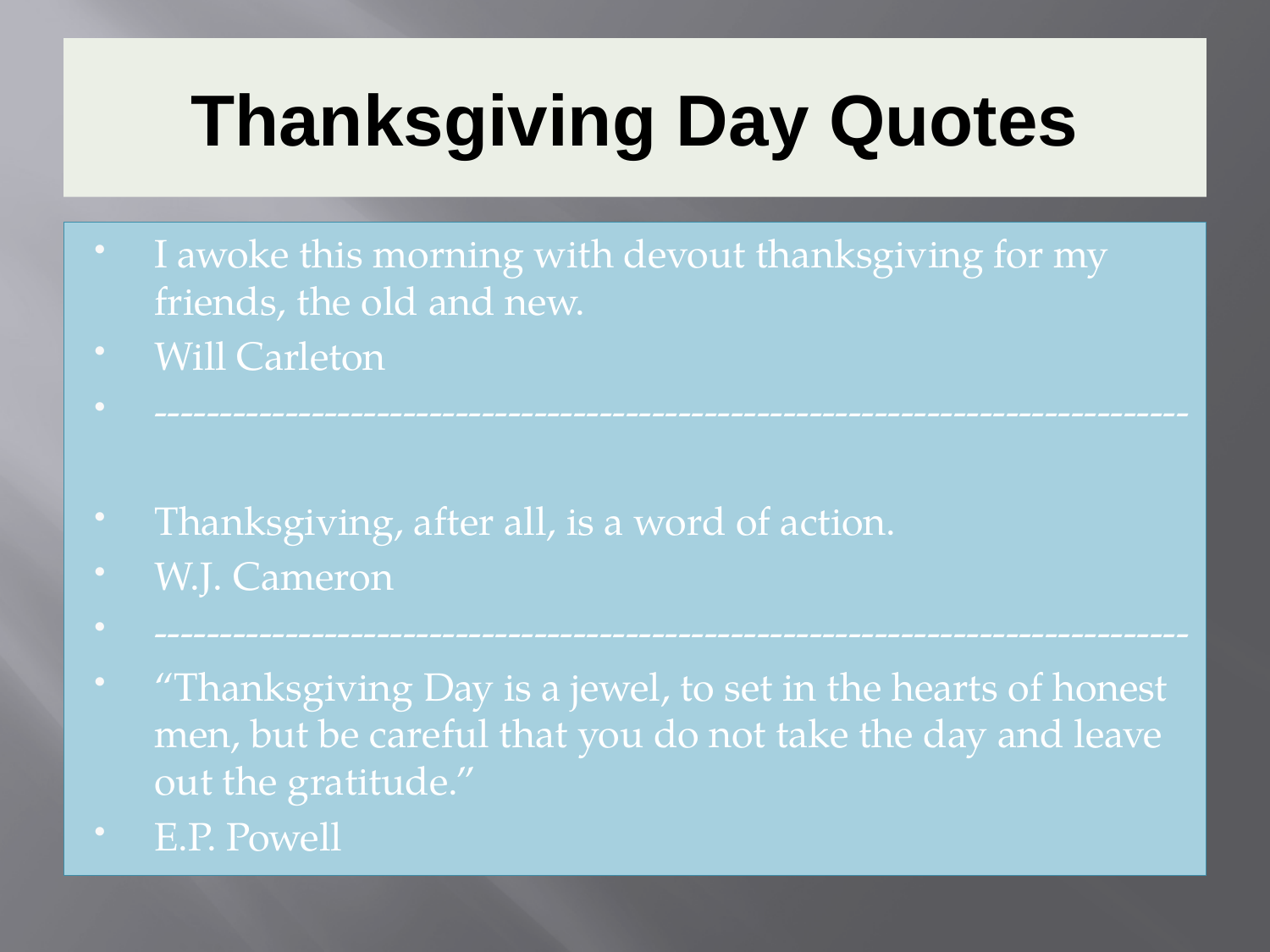

# Thanksgiving Day Quotes
I awoke this morning with devout thanksgiving for my friends, the old and new.
Will Carleton
-------------------------------------------------------------------------------

Thanksgiving, after all, is a word of action.
W.J. Cameron
-------------------------------------------------------------------------------
“Thanksgiving Day is a jewel, to set in the hearts of honest men, but be careful that you do not take the day and leave out the gratitude.”
E.P. Powell